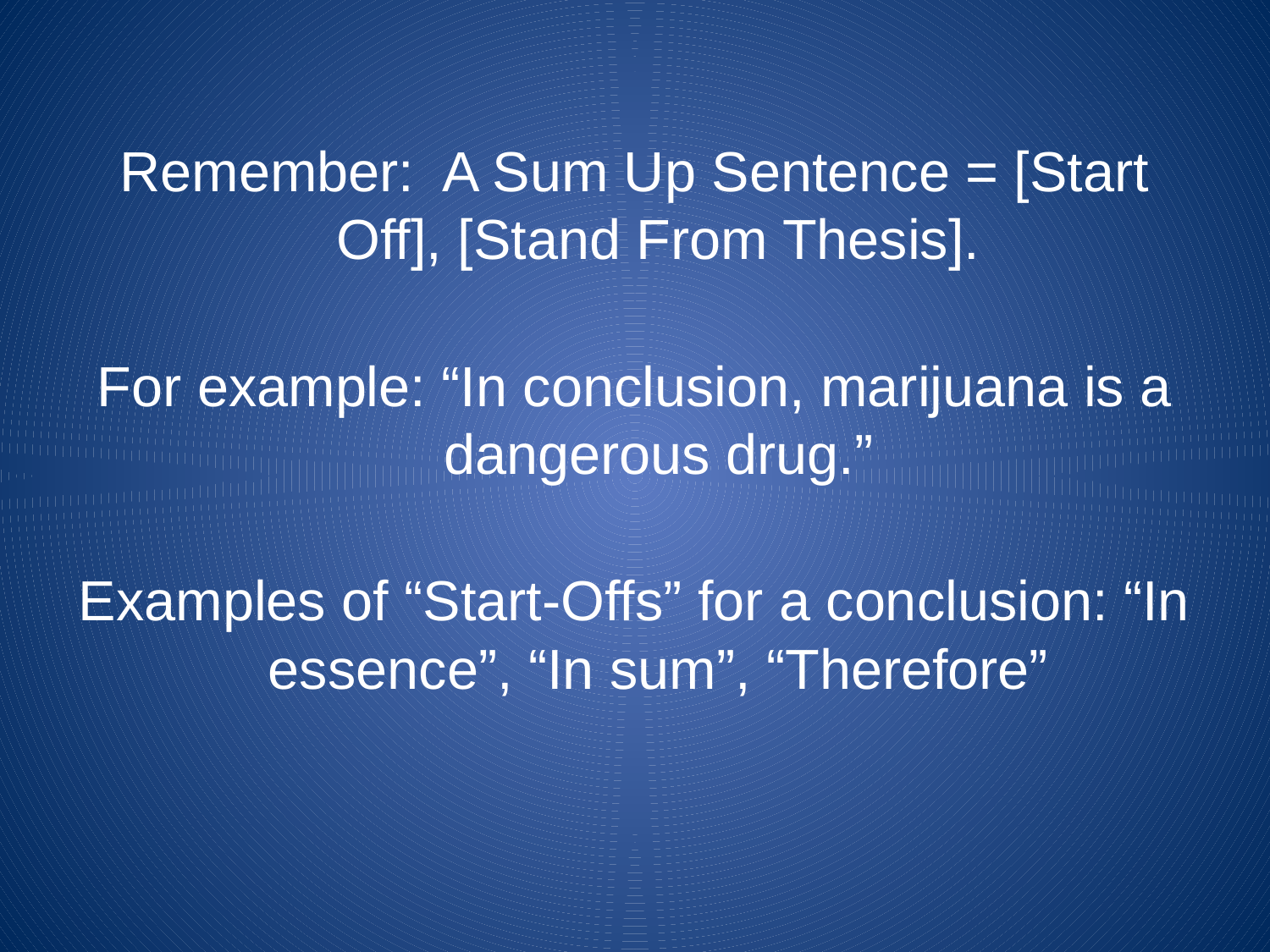

#
Remember:  A Sum Up Sentence = [Start Off], [Stand From Thesis].
For example: “In conclusion, marijuana is a dangerous drug.”
Examples of “Start-Offs” for a conclusion: “In essence”, “In sum”, “Therefore”